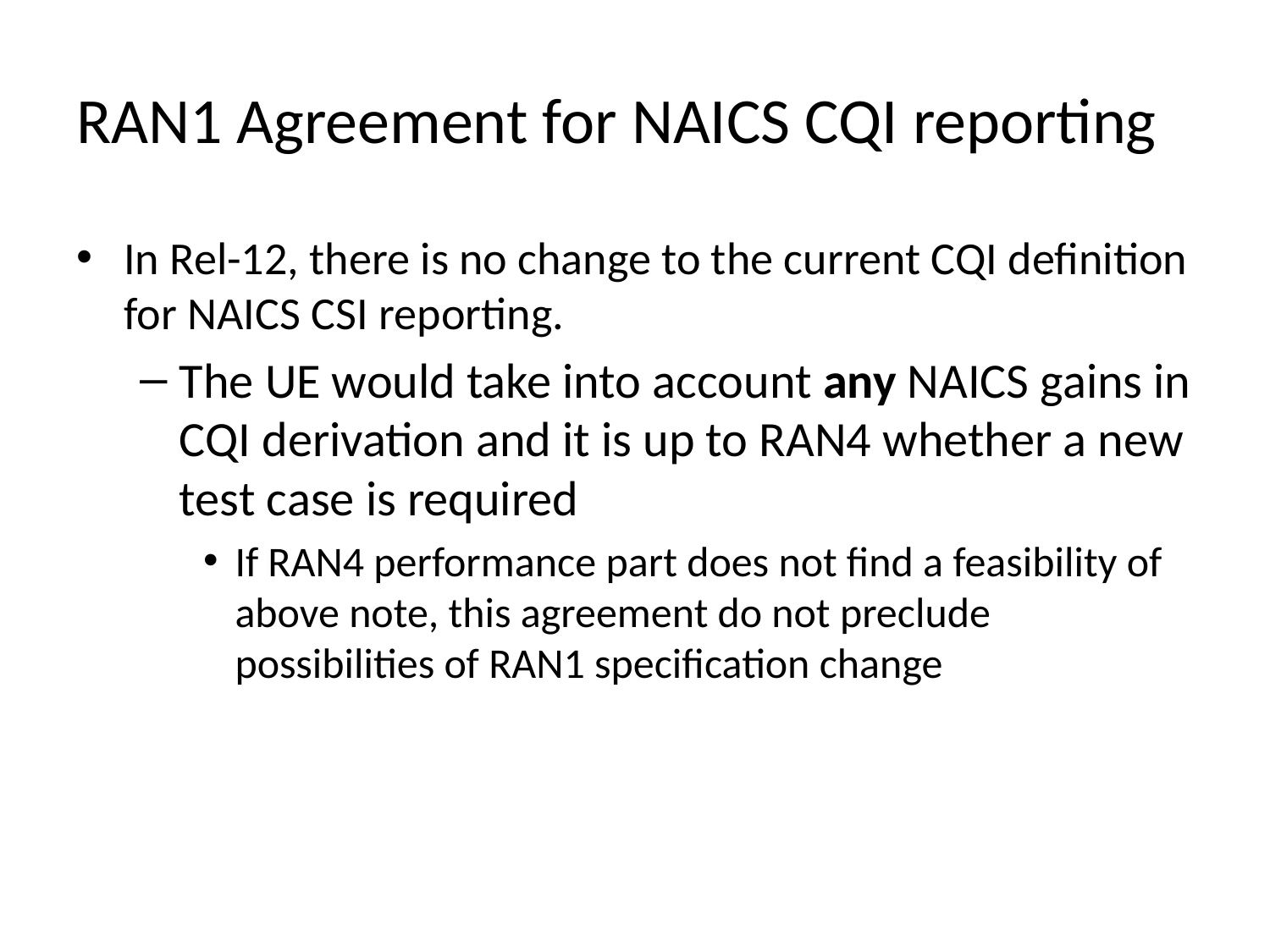

# RAN1 Agreement for NAICS CQI reporting
In Rel-12, there is no change to the current CQI definition for NAICS CSI reporting.
The UE would take into account any NAICS gains in CQI derivation and it is up to RAN4 whether a new test case is required
If RAN4 performance part does not find a feasibility of above note, this agreement do not preclude possibilities of RAN1 specification change